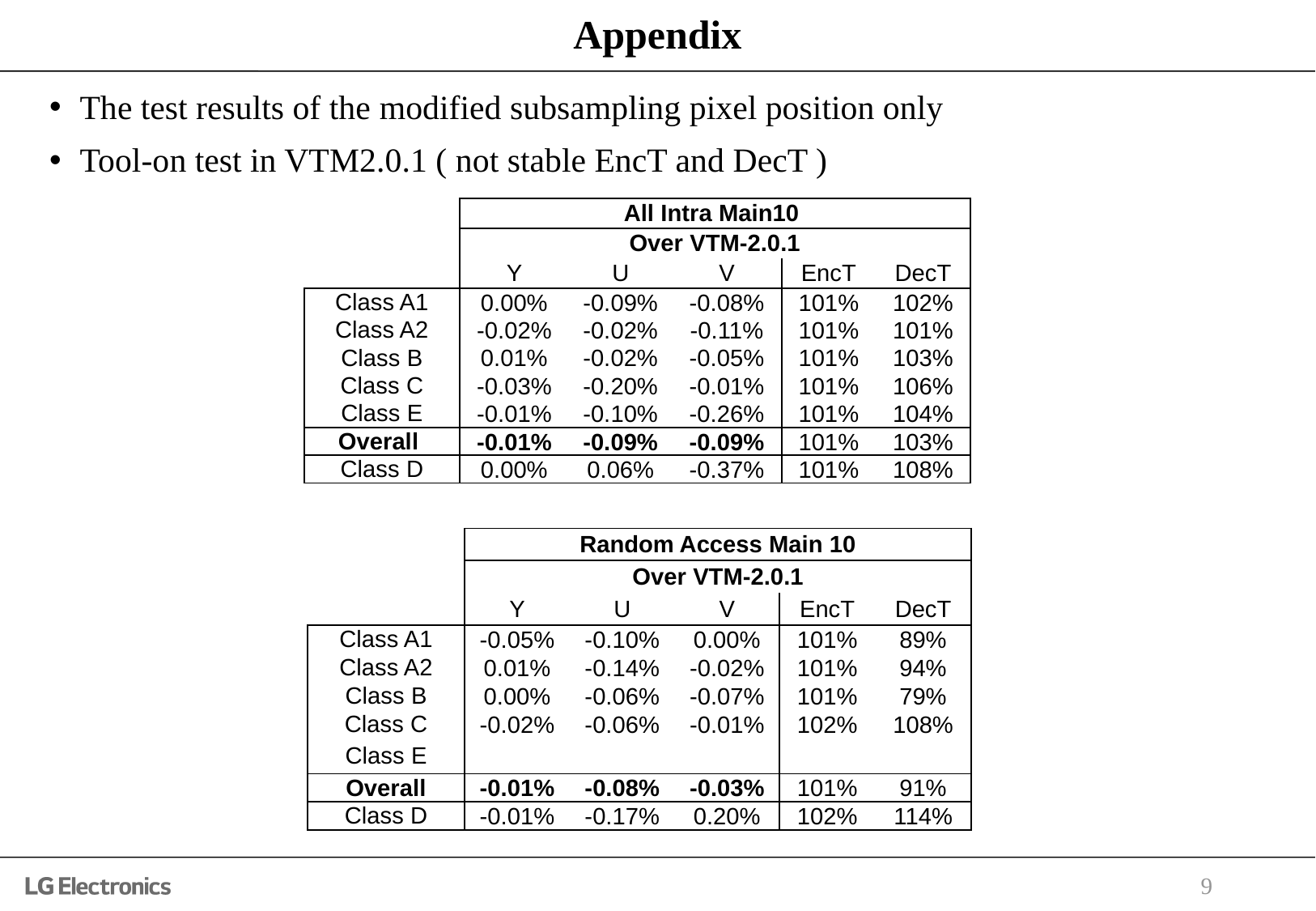

# Appendix
The test results of the modified subsampling pixel position only
Tool-on test in VTM2.0.1 ( not stable EncT and DecT )

|  | All Intra Main10 |  |  |  |  |
| --- | --- | --- | --- | --- | --- |
|  | Over VTM-2.0.1 |  |  |  |  |
|  | Y | U | V | EncT | DecT |
| Class A1 | 0.00% | -0.09% | -0.08% | 101% | 102% |
| Class A2 | -0.02% | -0.02% | -0.11% | 101% | 101% |
| Class B | 0.01% | -0.02% | -0.05% | 101% | 103% |
| Class C | -0.03% | -0.20% | -0.01% | 101% | 106% |
| Class E | -0.01% | -0.10% | -0.26% | 101% | 104% |
| Overall | -0.01% | -0.09% | -0.09% | 101% | 103% |
| Class D | 0.00% | 0.06% | -0.37% | 101% | 108% |
|  | Random Access Main 10 |  |  |  |  |
| --- | --- | --- | --- | --- | --- |
|  | Over VTM-2.0.1 |  |  |  |  |
|  | Y | U | V | EncT | DecT |
| Class A1 | -0.05% | -0.10% | 0.00% | 101% | 89% |
| Class A2 | 0.01% | -0.14% | -0.02% | 101% | 94% |
| Class B | 0.00% | -0.06% | -0.07% | 101% | 79% |
| Class C | -0.02% | -0.06% | -0.01% | 102% | 108% |
| Class E |  |  |  |  |  |
| Overall | -0.01% | -0.08% | -0.03% | 101% | 91% |
| Class D | -0.01% | -0.17% | 0.20% | 102% | 114% |
9